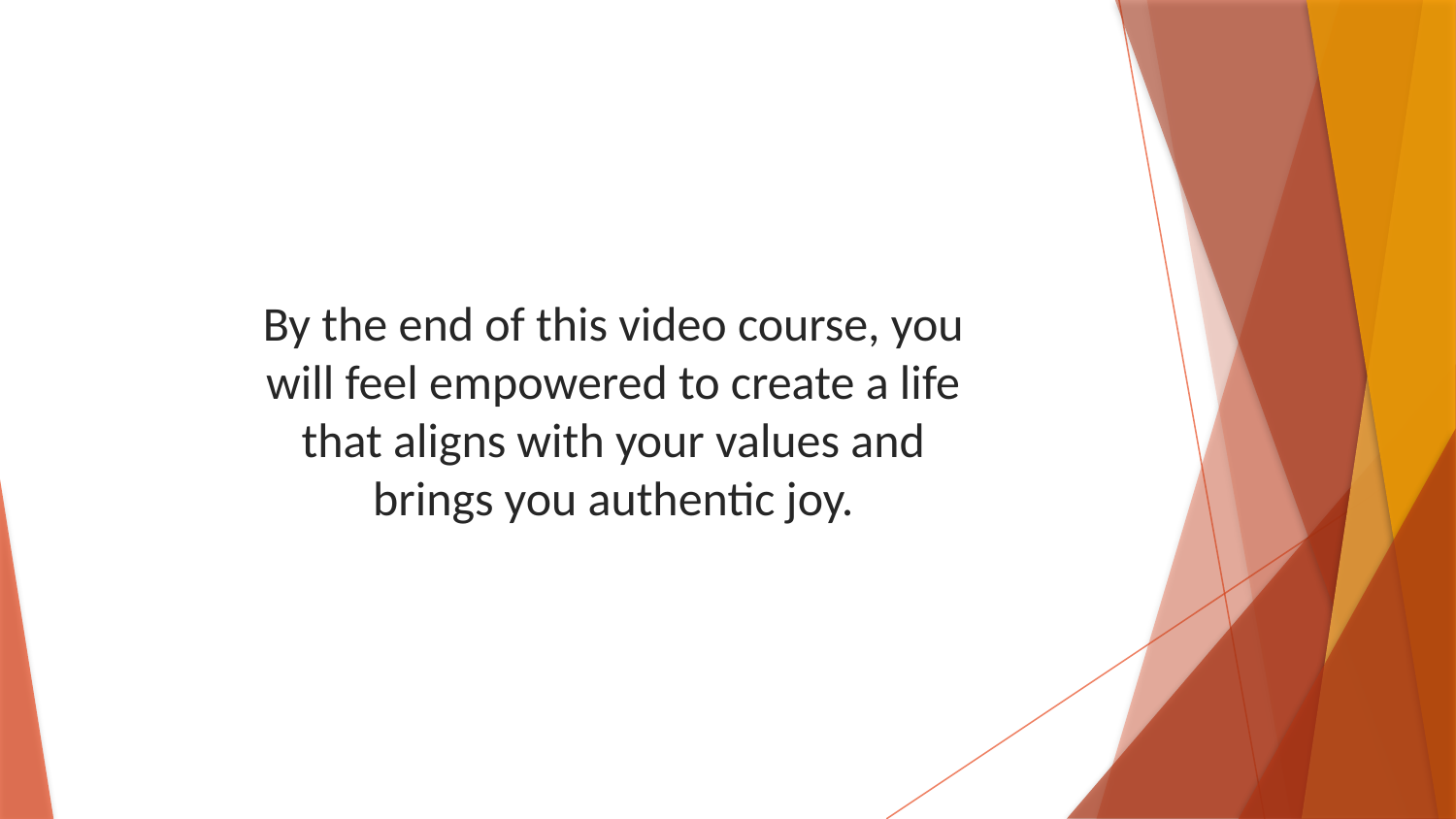

By the end of this video course, you will feel empowered to create a life that aligns with your values and brings you authentic joy.